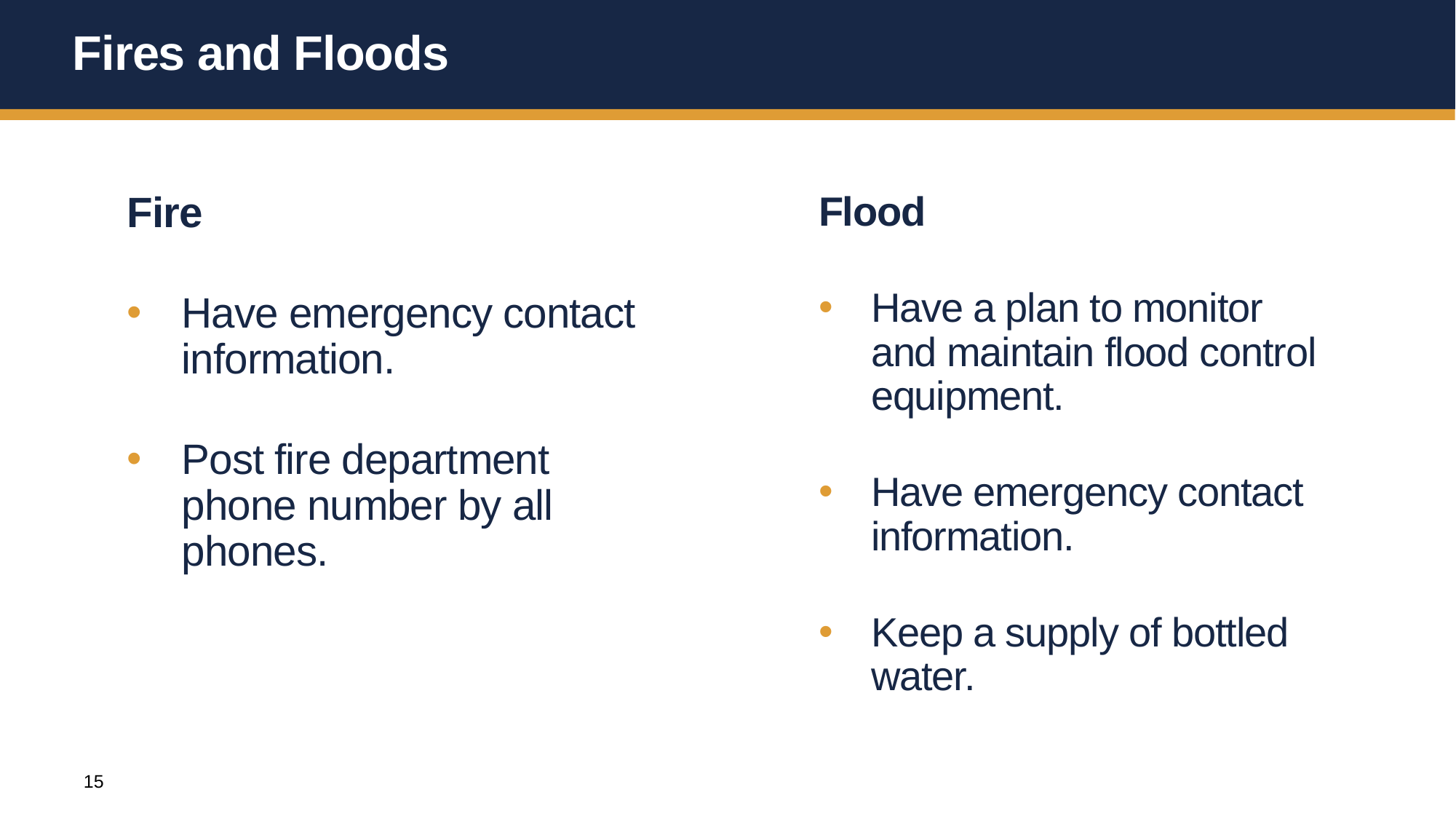

# Fires and Floods
Fire
Have emergency contact information.
Post fire department phone number by all phones.

Flood
Have a plan to monitor and maintain flood control equipment.
Have emergency contact information.
Keep a supply of bottled water.

15